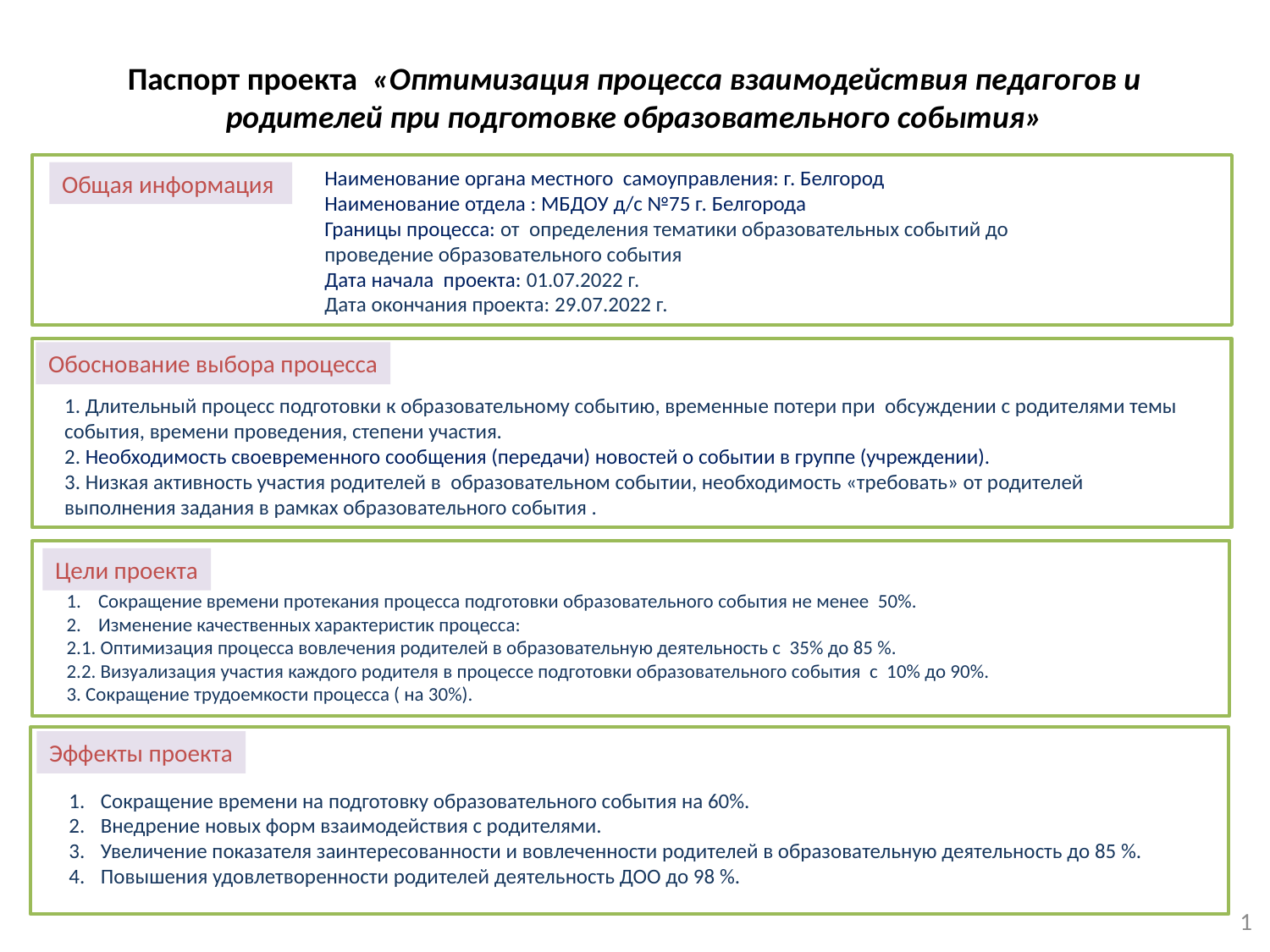

# Паспорт проекта  «Оптимизация процесса взаимодействия педагогов и родителей при подготовке образовательного события»

Наименование органа местного  самоуправления: г. Белгород
Наименование отдела : МБДОУ д/с №75 г. Белгорода
Границы процесса: от  определения тематики образовательных событий до проведение образовательного события
Дата начала  проекта: 01.07.2022 г.
Дата окончания проекта: 29.07.2022 г.
Общая информация

Обоснование выбора процесса
1. Длительный процесс подготовки к образовательному событию, временные потери при  обсуждении с родителями темы события, времени проведения, степени участия.
2. Необходимость своевременного сообщения (передачи) новостей о событии в группе (учреждении).
3. Низкая активность участия родителей в  образовательном событии, необходимость «требовать» от родителей выполнения задания в рамках образовательного события .

Цели проекта
Сокращение времени протекания процесса подготовки образовательного события не менее  50%.
Изменение качественных характеристик процесса:
2.1. Оптимизация процесса вовлечения родителей в образовательную деятельность с  35% до 85 %.
2.2. Визуализация участия каждого родителя в процессе подготовки образовательного события  с  10% до 90%.
3. Сокращение трудоемкости процесса ( на 30%).

Эффекты проекта

Сокращение времени на подготовку образовательного события на 60%.
Внедрение новых форм взаимодействия с родителями.
Увеличение показателя заинтересованности и вовлеченности родителей в образовательную деятельность до 85 %.
Повышения удовлетворенности родителей деятельность ДОО до 98 %.
1